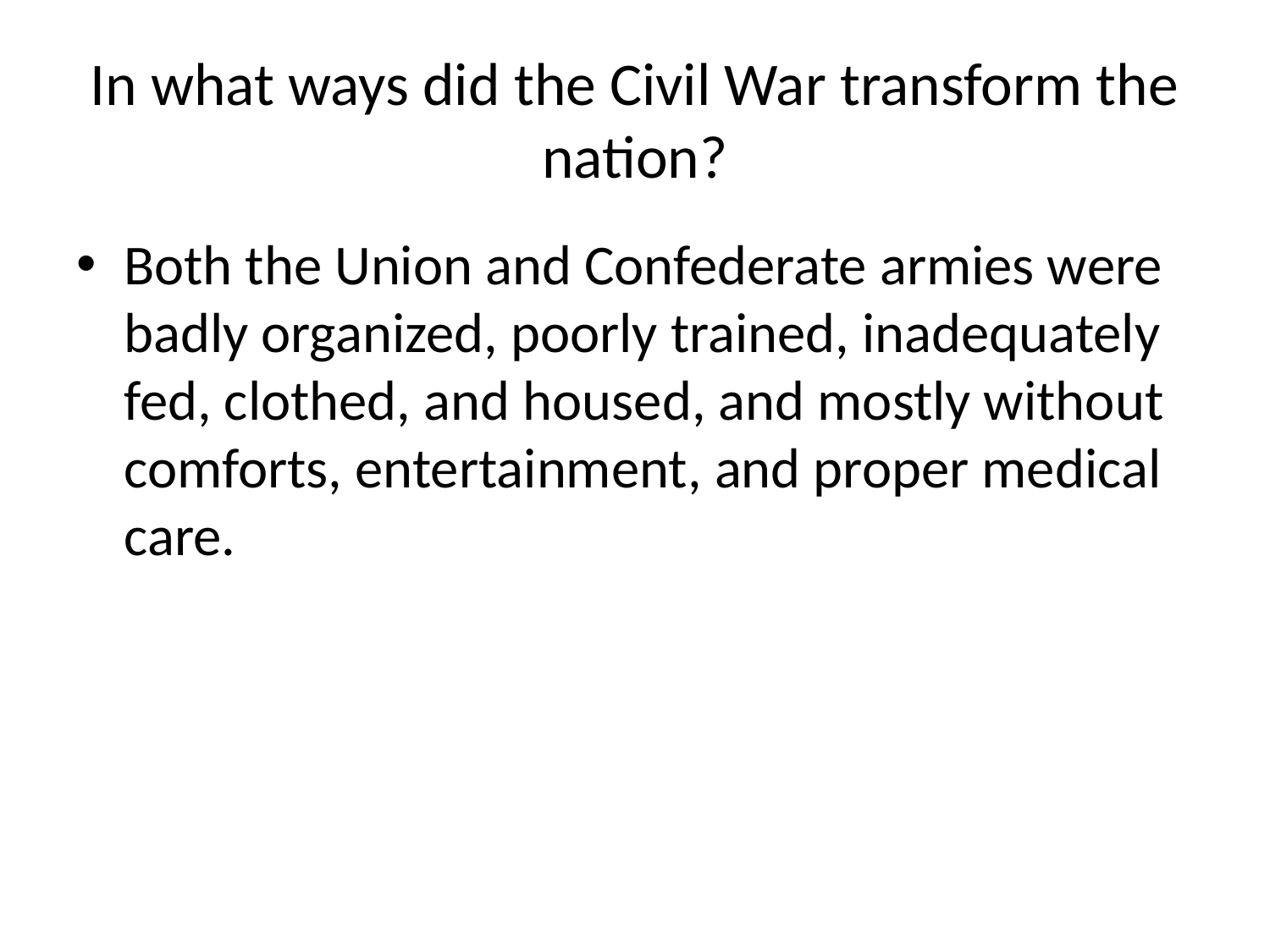

# In what ways did the Civil War transform the nation?
Both the Union and Confederate armies were badly organized, poorly trained, inadequately fed, clothed, and housed, and mostly without comforts, entertainment, and proper medical care.